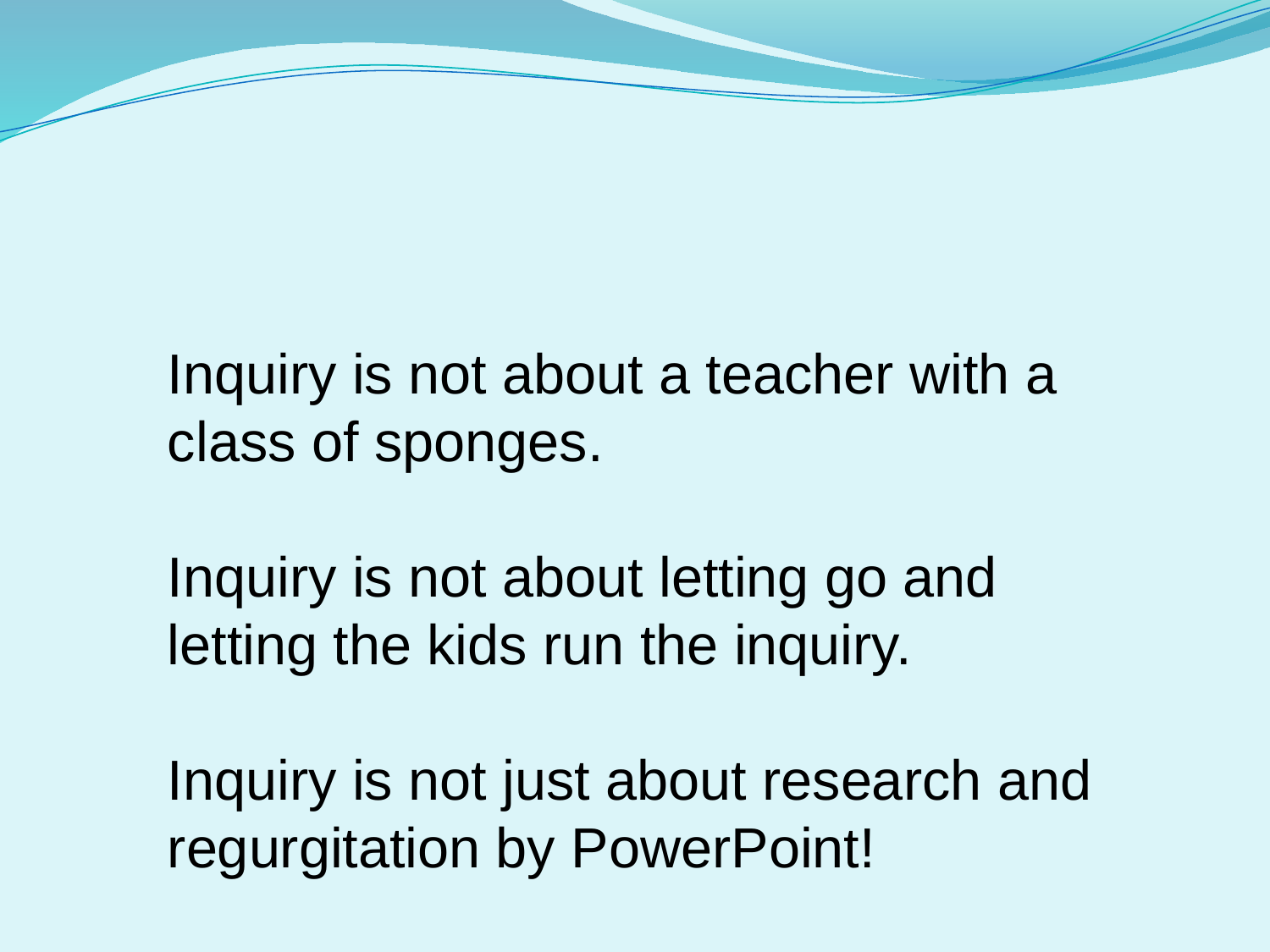

Inquiry is not about a teacher with a class of sponges.

Inquiry is not about letting go and letting the kids run the inquiry.

Inquiry is not just about research and regurgitation by PowerPoint!